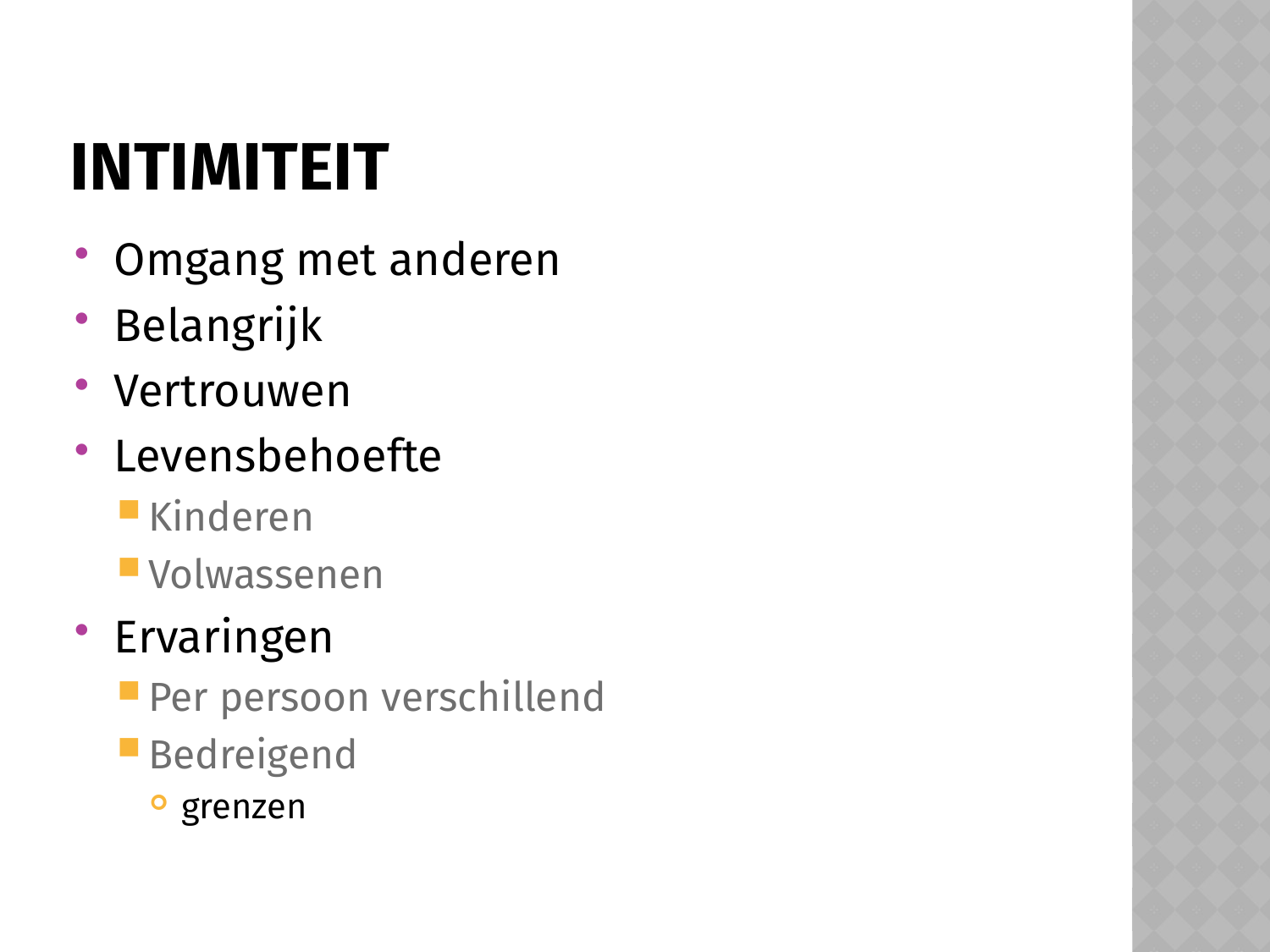

# intimiteit
Omgang met anderen
Belangrijk
Vertrouwen
Levensbehoefte
Kinderen
Volwassenen
Ervaringen
Per persoon verschillend
Bedreigend
grenzen